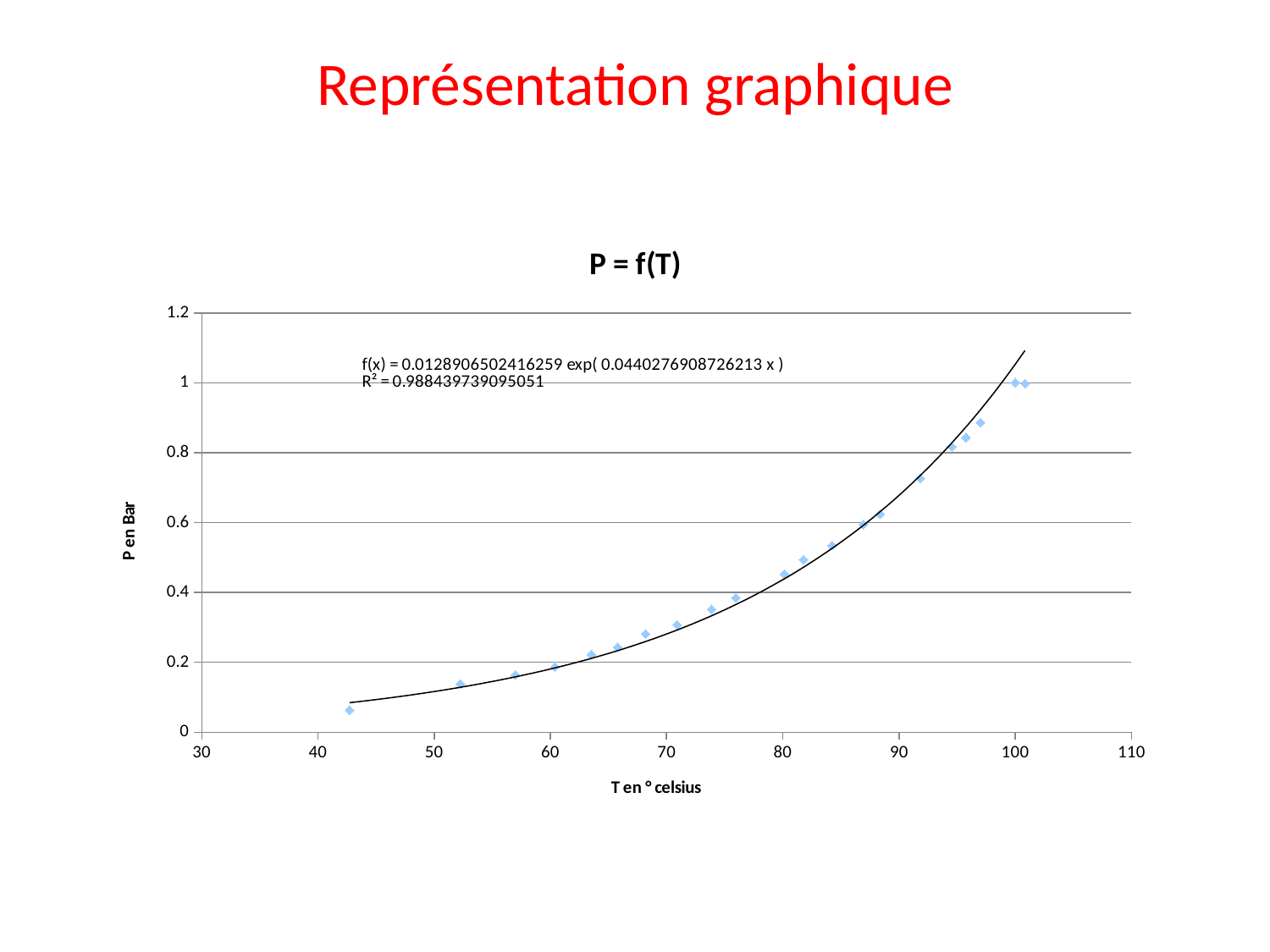

# Représentation graphique

### Chart: P = f(T)

| Category |  |
|---|---|